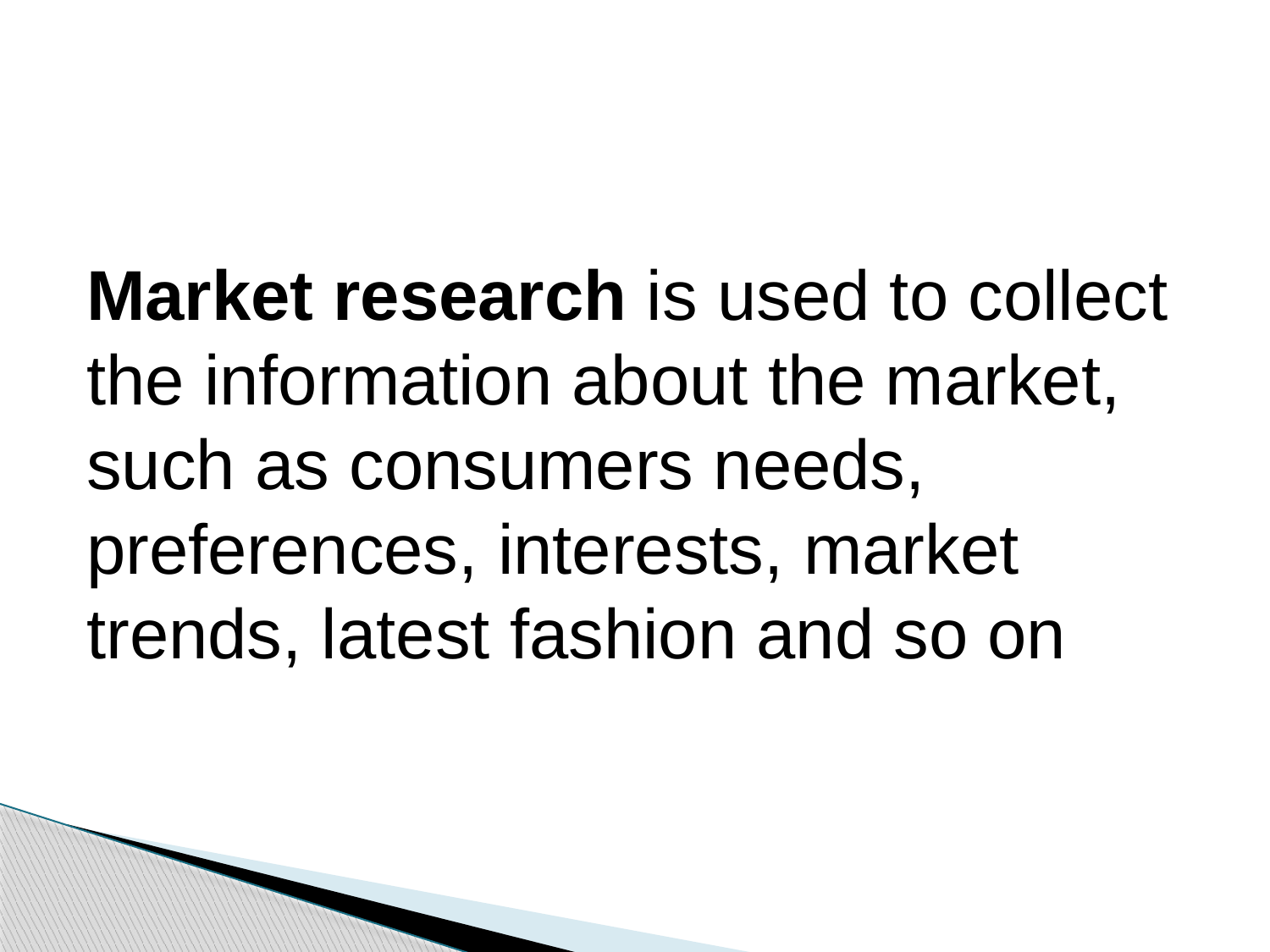

Market research is used to collect the information about the market, such as consumers needs, preferences, interests, market trends, latest fashion and so on